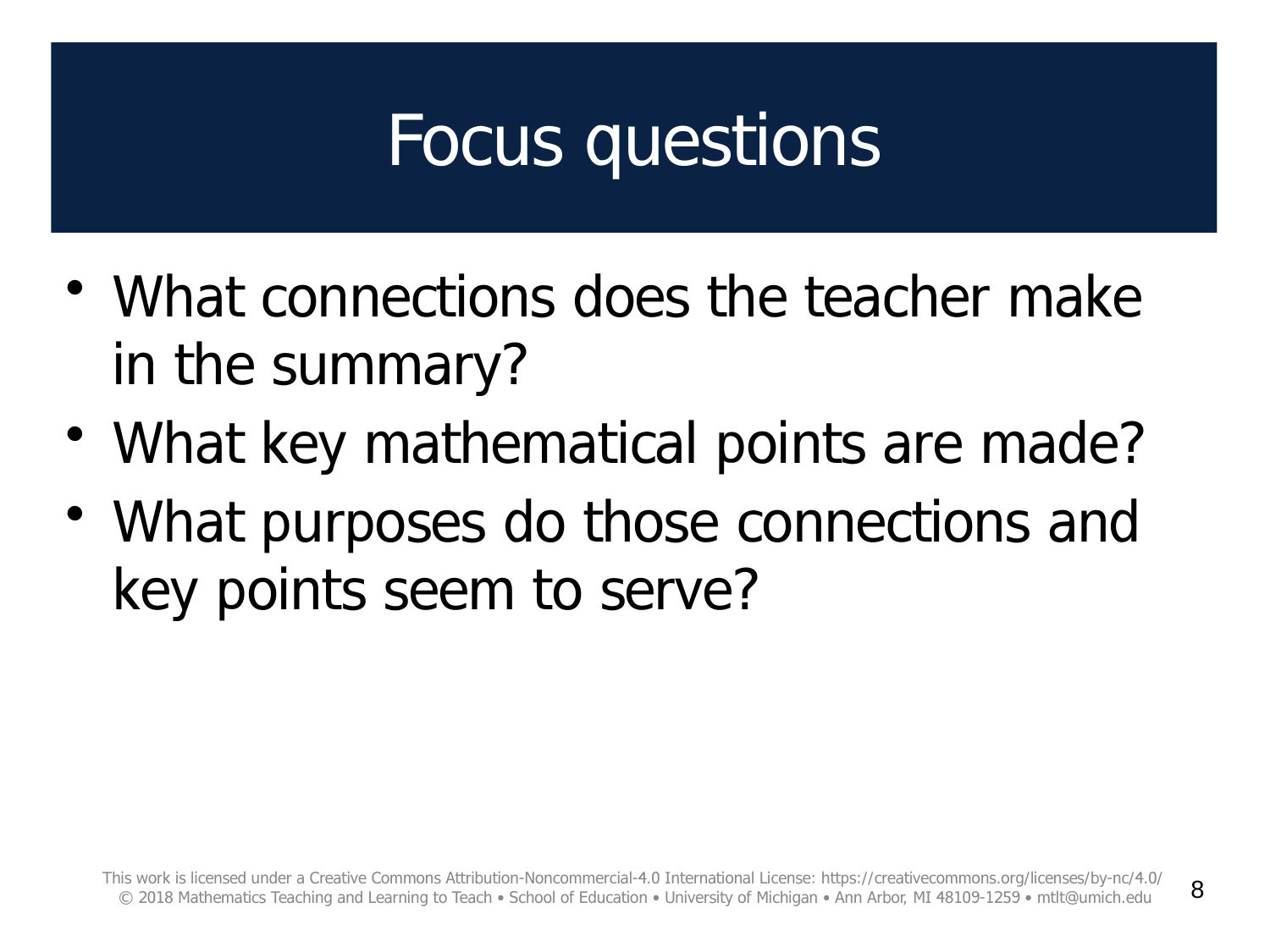

# Focus questions
What connections does the teacher make in the summary?
What key mathematical points are made?
What purposes do those connections and key points seem to serve?
This work is licensed under a Creative Commons Attribution-Noncommercial-4.0 International License: https://creativecommons.org/licenses/by-nc/4.0/
© 2018 Mathematics Teaching and Learning to Teach • School of Education • University of Michigan • Ann Arbor, MI 48109-1259 • mtlt@umich.edu
8